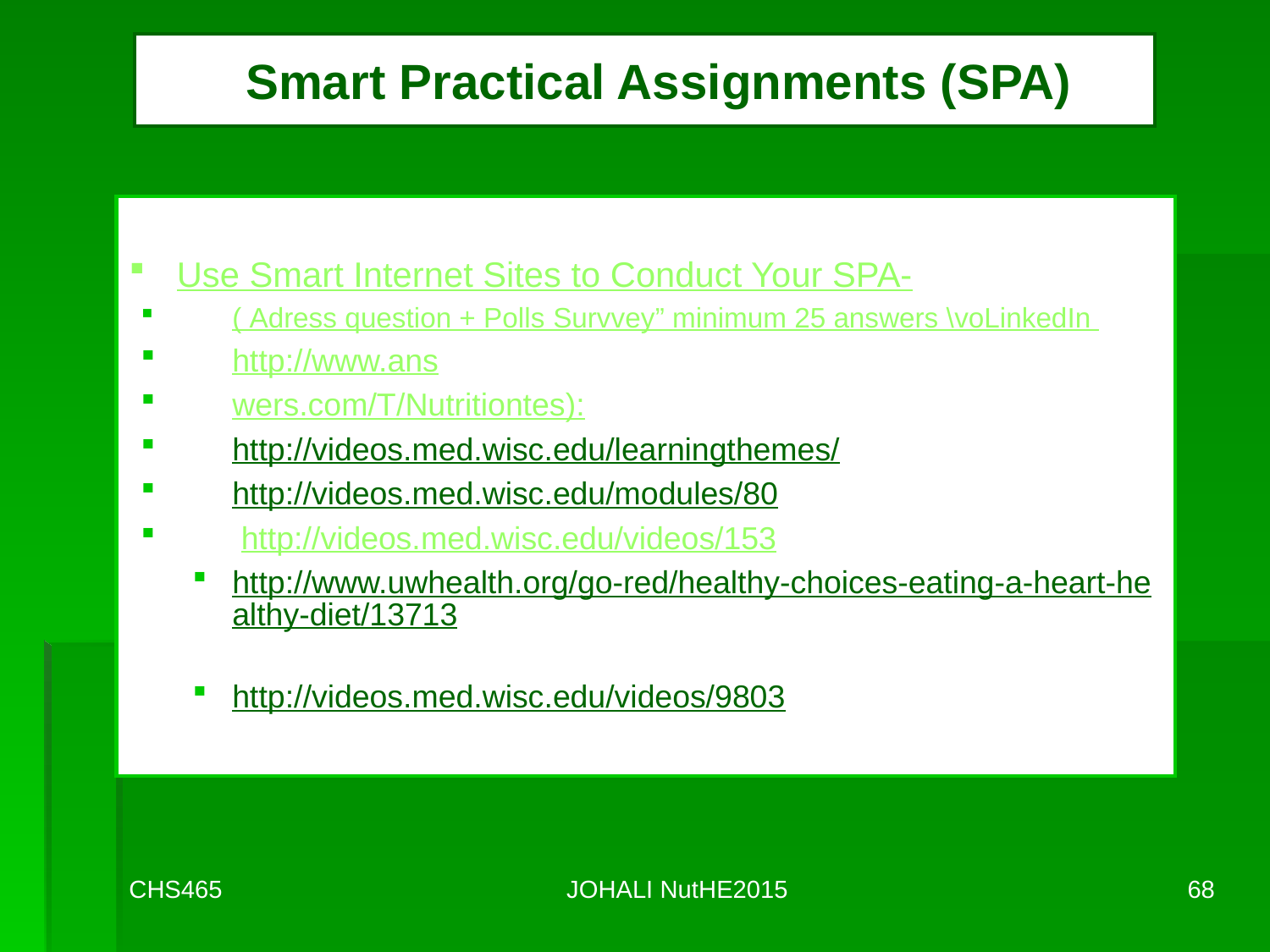

# Smart Practical Assignments (SPA)

Use Smart Internet Sites to Conduct Your SPA-
( Adress question + Polls Survvey” minimum 25 answers \voLinkedIn
http://www.ans
wers.com/T/Nutritiontes):
http://videos.med.wisc.edu/learningthemes/
http://videos.med.wisc.edu/modules/80
 http://videos.med.wisc.edu/videos/153
http://www.uwhealth.org/go-red/healthy-choices-eating-a-heart-healthy-diet/13713
http://videos.med.wisc.edu/videos/9803

CHS465
JOHALI NutHE2015
68